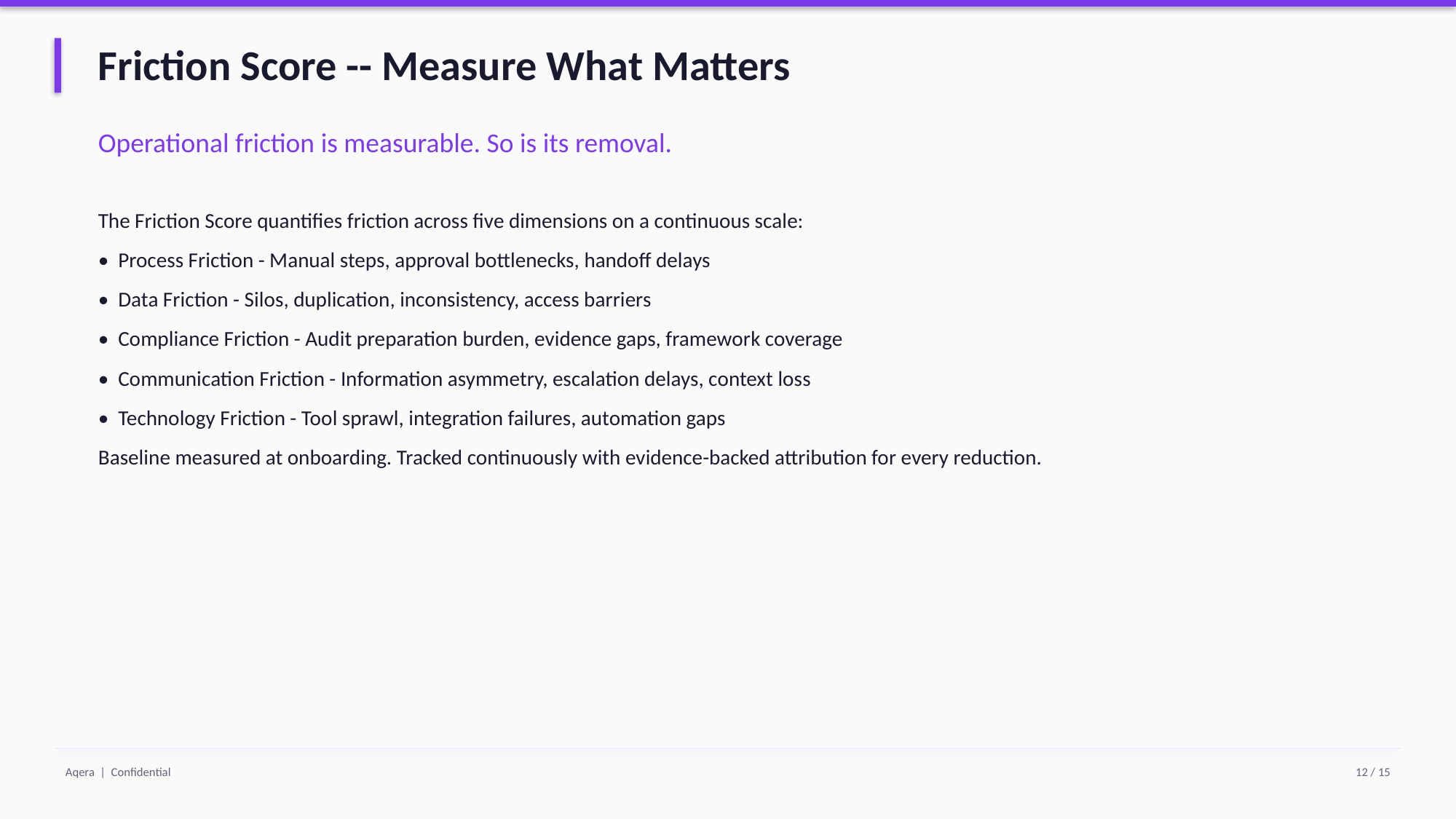

Friction Score -- Measure What Matters

Operational friction is measurable. So is its removal.
The Friction Score quantifies friction across five dimensions on a continuous scale:
•  Process Friction - Manual steps, approval bottlenecks, handoff delays
•  Data Friction - Silos, duplication, inconsistency, access barriers
•  Compliance Friction - Audit preparation burden, evidence gaps, framework coverage
•  Communication Friction - Information asymmetry, escalation delays, context loss
•  Technology Friction - Tool sprawl, integration failures, automation gaps
Baseline measured at onboarding. Tracked continuously with evidence-backed attribution for every reduction.

Aqera  |  Confidential
12 / 15